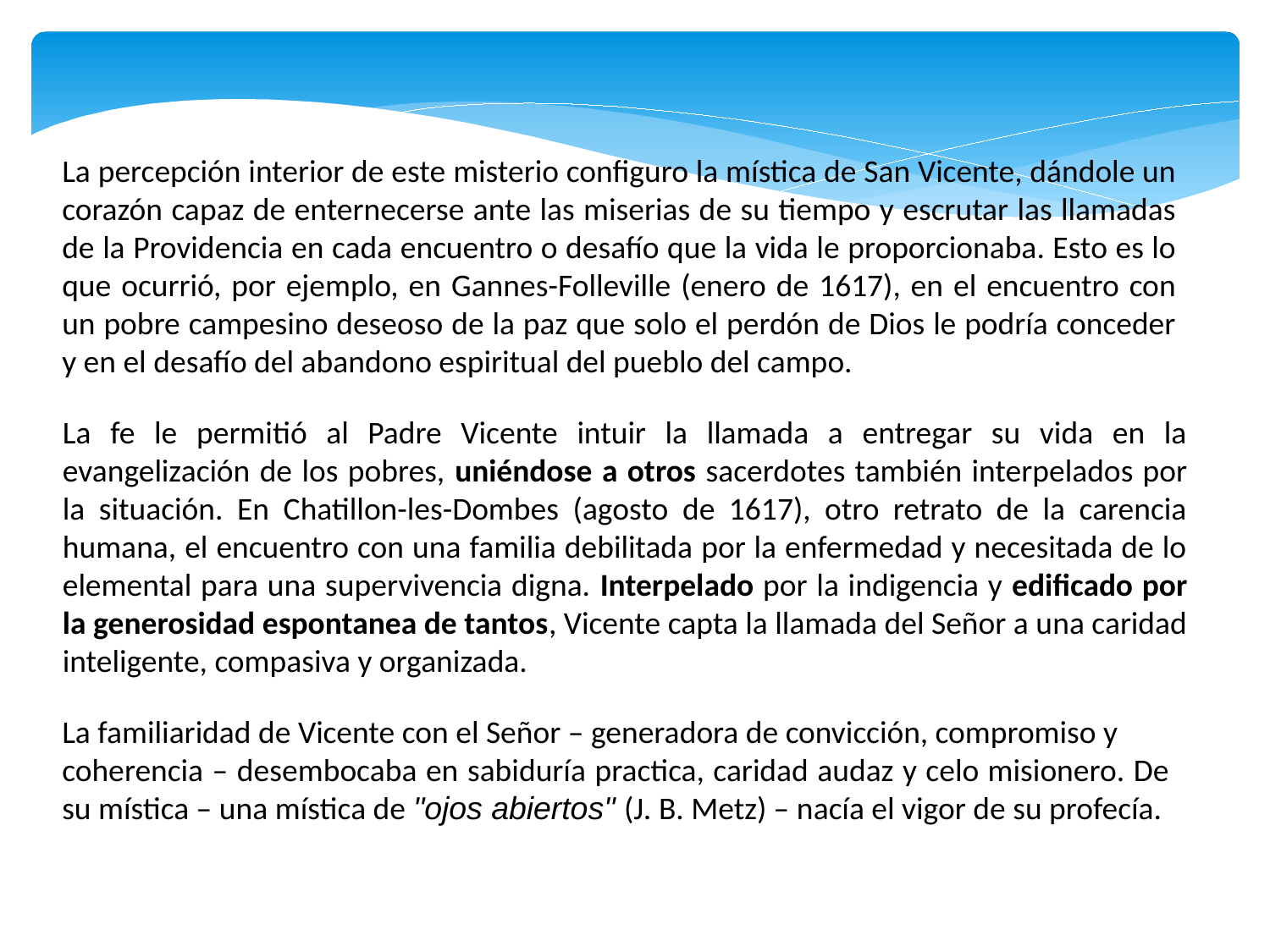

La percepción interior de este misterio configuro la mística de San Vicente, dándole un corazón capaz de enternecerse ante las miserias de su tiempo y escrutar las llamadas de la Providencia en cada encuentro o desafío que la vida le proporcionaba. Esto es lo que ocurrió, por ejemplo, en Gannes-Folleville (enero de 1617), en el encuentro con un pobre campesino deseoso de la paz que solo el perdón de Dios le podría conceder y en el desafío del abandono espiritual del pueblo del campo.
La fe le permitió al Padre Vicente intuir la llamada a entregar su vida en la evangelización de los pobres, uniéndose a otros sacerdotes también interpelados por la situación. En Chatillon-les-Dombes (agosto de 1617), otro retrato de la carencia humana, el encuentro con una familia debilitada por la enfermedad y necesitada de lo elemental para una supervivencia digna. Interpelado por la indigencia y edificado por la generosidad espontanea de tantos, Vicente capta la llamada del Señor a una caridad inteligente, compasiva y organizada.
La familiaridad de Vicente con el Señor – generadora de convicción, compromiso y
coherencia – desembocaba en sabiduría practica, caridad audaz y celo misionero. De su mística – una mística de "ojos abiertos" (J. B. Metz) – nacía el vigor de su profecía.